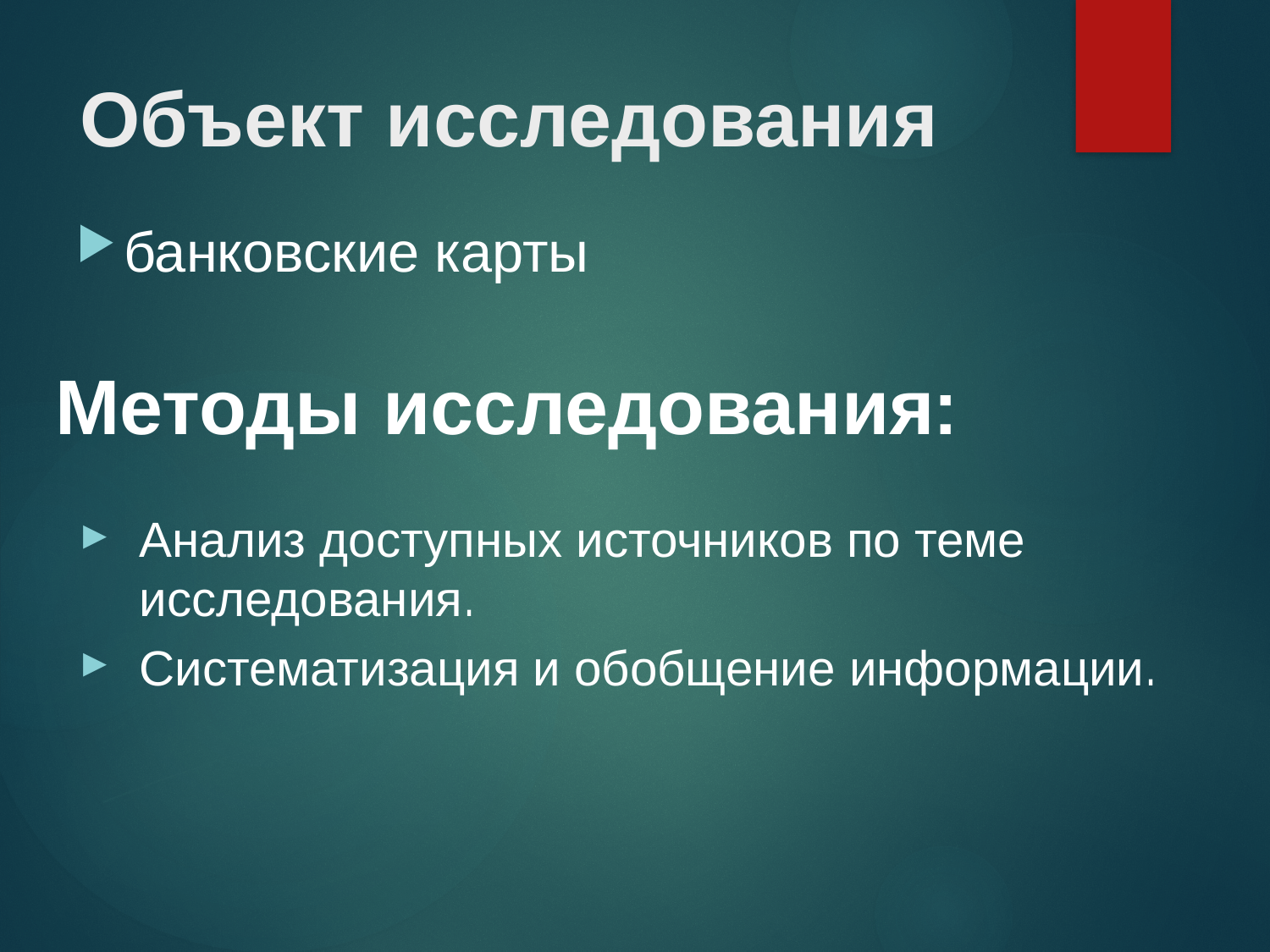

# Объект исследования
банковские карты

Методы исследования:
Анализ доступных источников по теме исследования.
Систематизация и обобщение информации.